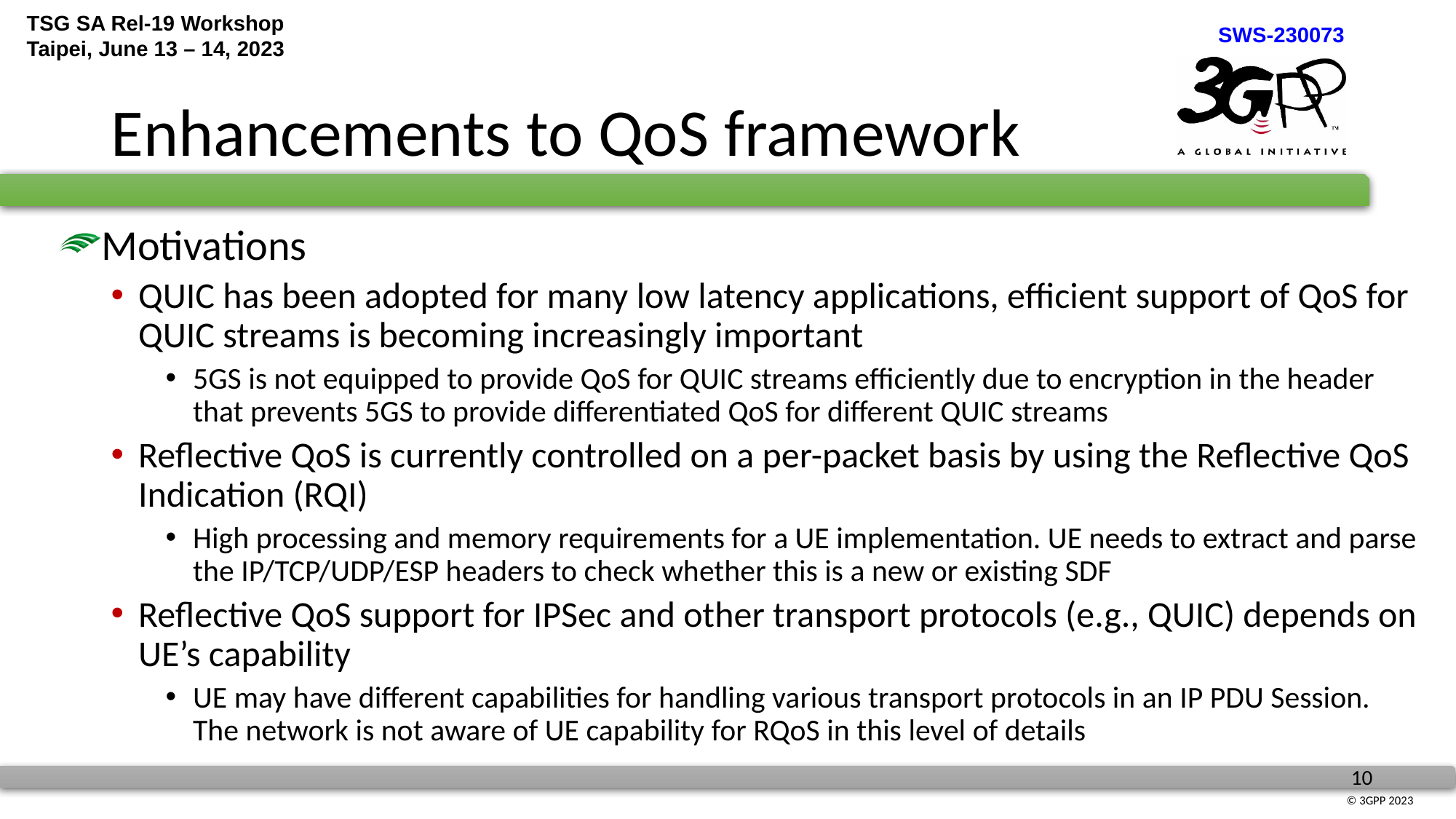

# Enhancements to QoS framework
Motivations
QUIC has been adopted for many low latency applications, efficient support of QoS for QUIC streams is becoming increasingly important
5GS is not equipped to provide QoS for QUIC streams efficiently due to encryption in the header that prevents 5GS to provide differentiated QoS for different QUIC streams
Reflective QoS is currently controlled on a per-packet basis by using the Reflective QoS Indication (RQI)
High processing and memory requirements for a UE implementation. UE needs to extract and parse the IP/TCP/UDP/ESP headers to check whether this is a new or existing SDF
Reflective QoS support for IPSec and other transport protocols (e.g., QUIC) depends on UE’s capability
UE may have different capabilities for handling various transport protocols in an IP PDU Session. The network is not aware of UE capability for RQoS in this level of details